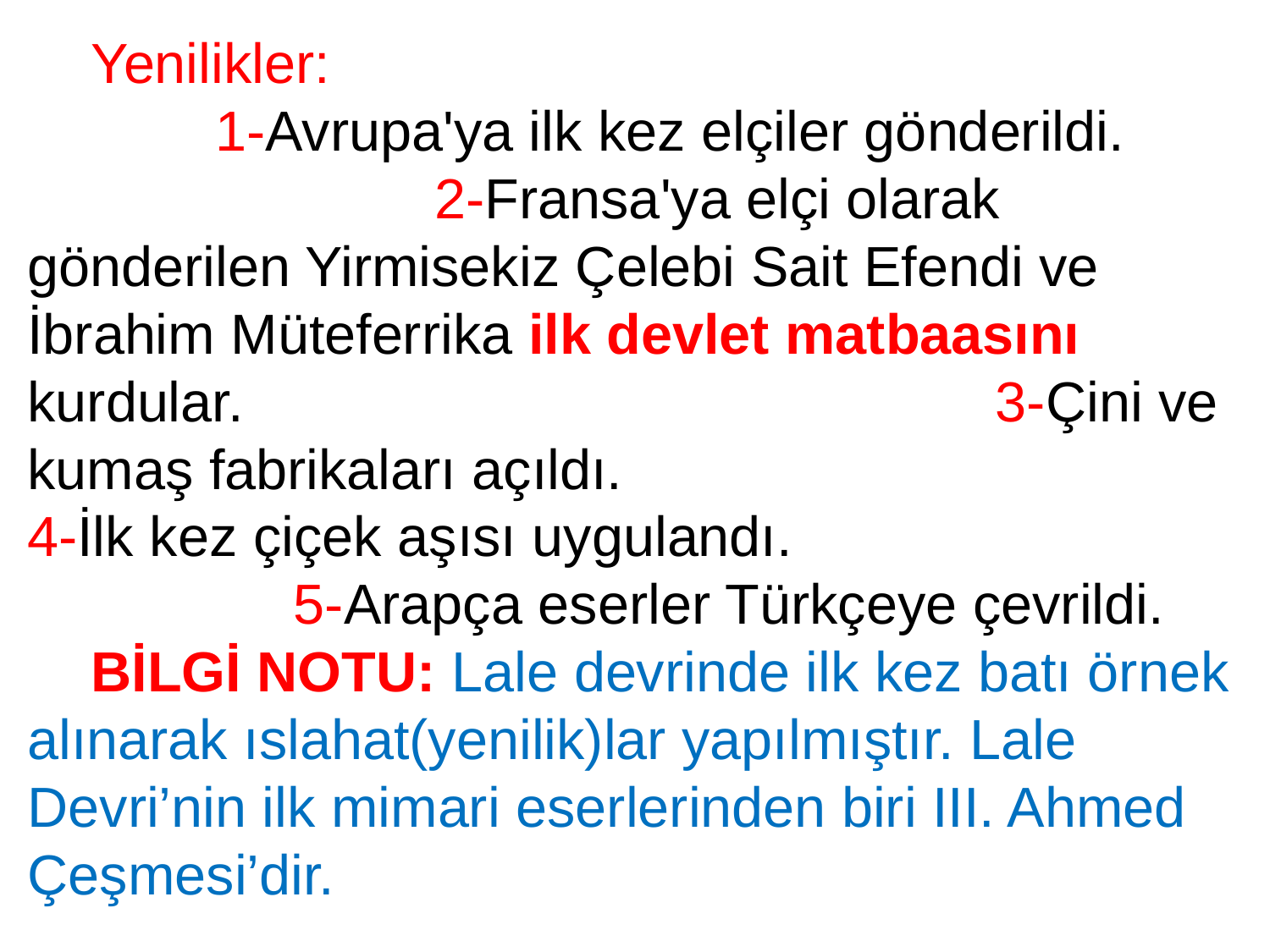

Yenilikler:                                                                       1-Avrupa'ya ilk kez elçiler gönderildi.                                  2-Fransa'ya elçi olarak gönderilen Yirmisekiz Çelebi Sait Efendi ve İbrahim Müteferrika ilk devlet matbaasını kurdular.                                                3-Çini ve kumaş fabrikaları açıldı.                                       4-İlk kez çiçek aşısı uygulandı.                                              5-Arapça eserler Türkçeye çevrildi.
BİLGİ NOTU: Lale devrinde ilk kez batı örnek alınarak ıslahat(yenilik)lar yapılmıştır. Lale Devri’nin ilk mimari eserlerinden biri III. Ahmed Çeşmesi’dir.